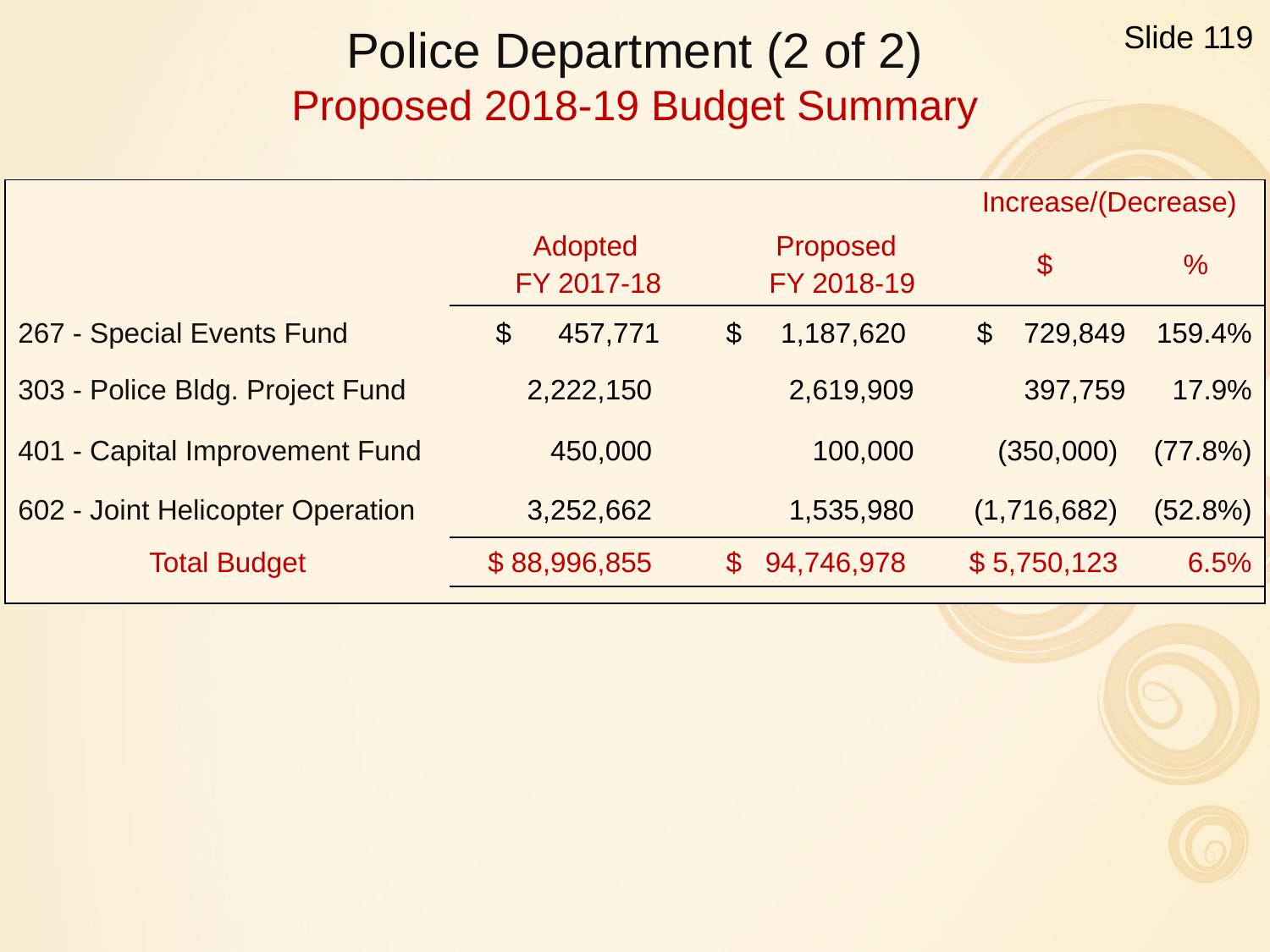

Slide 119
# Police Department (2 of 2) Proposed 2018-19 Budget Summary
|  | Adopted FY 2017-18 | Proposed FY 2018-19 | Increase/(Decrease) |  |
| --- | --- | --- | --- | --- |
|  |  |  | $ | % |
| 267 - Special Events Fund | $ 457,771 | $ 1,187,620 | $ 729,849 | 159.4% |
| 303 - Police Bldg. Project Fund | 2,222,150 | 2,619,909 | 397,759 | 17.9% |
| 401 - Capital Improvement Fund | 450,000 | 100,000 | (350,000) | (77.8%) |
| 602 - Joint Helicopter Operation | 3,252,662 | 1,535,980 | (1,716,682) | (52.8%) |
| Total Budget | $ 88,996,855 | $ 94,746,978 | $ 5,750,123 | 6.5% |
|  |  |  |  |  |